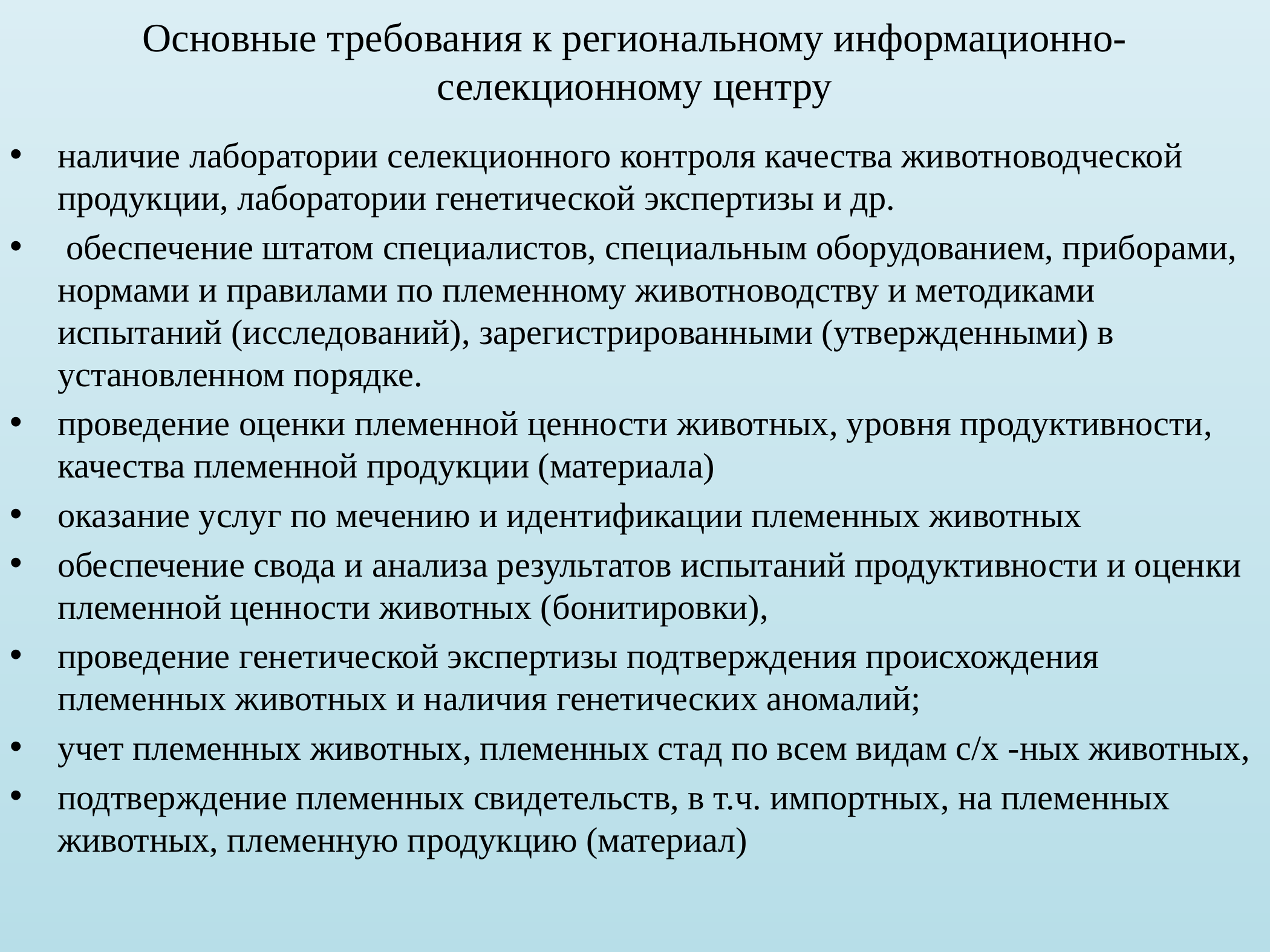

# Основные требования к региональному информационно-селекционному центру
наличие лаборатории селекционного контроля качества животноводческой продукции, лаборатории генетической экспертизы и др.
 обеспечение штатом специалистов, специальным оборудованием, приборами, нормами и правилами по племенному животноводству и методиками испытаний (исследований), зарегистрированными (утвержденными) в установленном порядке.
проведение оценки племенной ценности животных, уровня продуктивности, качества племенной продукции (материала)
оказание услуг по мечению и идентификации племенных животных
обеспечение свода и анализа результатов испытаний продуктивности и оценки племенной ценности животных (бонитировки),
проведение генетической экспертизы подтверждения происхождения племенных животных и наличия генетических аномалий;
учет племенных животных, племенных стад по всем видам с/х -ных животных,
подтверждение племенных свидетельств, в т.ч. импортных, на племенных животных, племенную продукцию (материал)